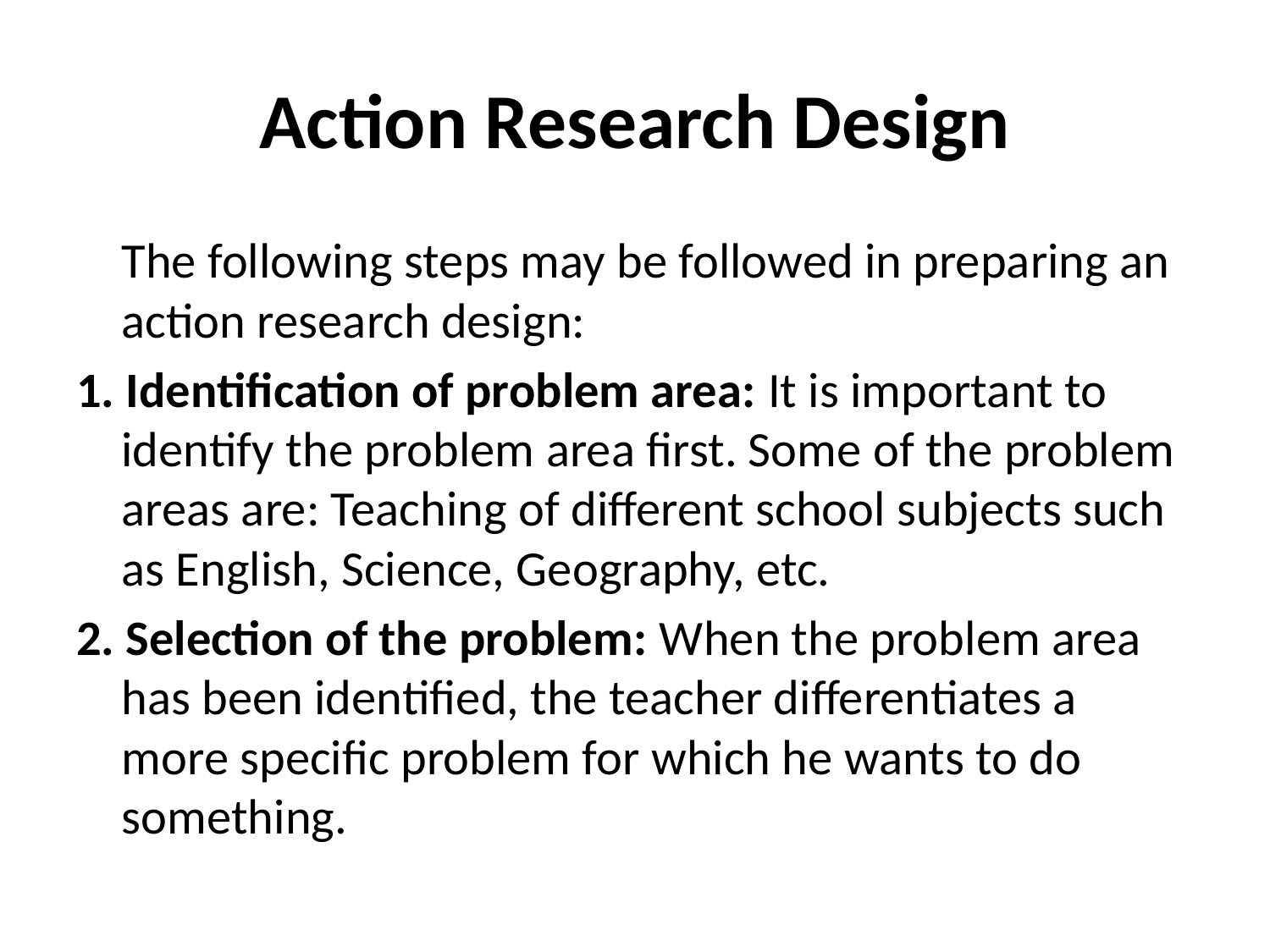

# Action Research Design
	The following steps may be followed in preparing an action research design:
1. Identification of problem area: It is important to identify the problem area first. Some of the problem areas are: Teaching of different school subjects such as English, Science, Geography, etc.
2. Selection of the problem: When the problem area has been identified, the teacher differentiates a more specific problem for which he wants to do something.